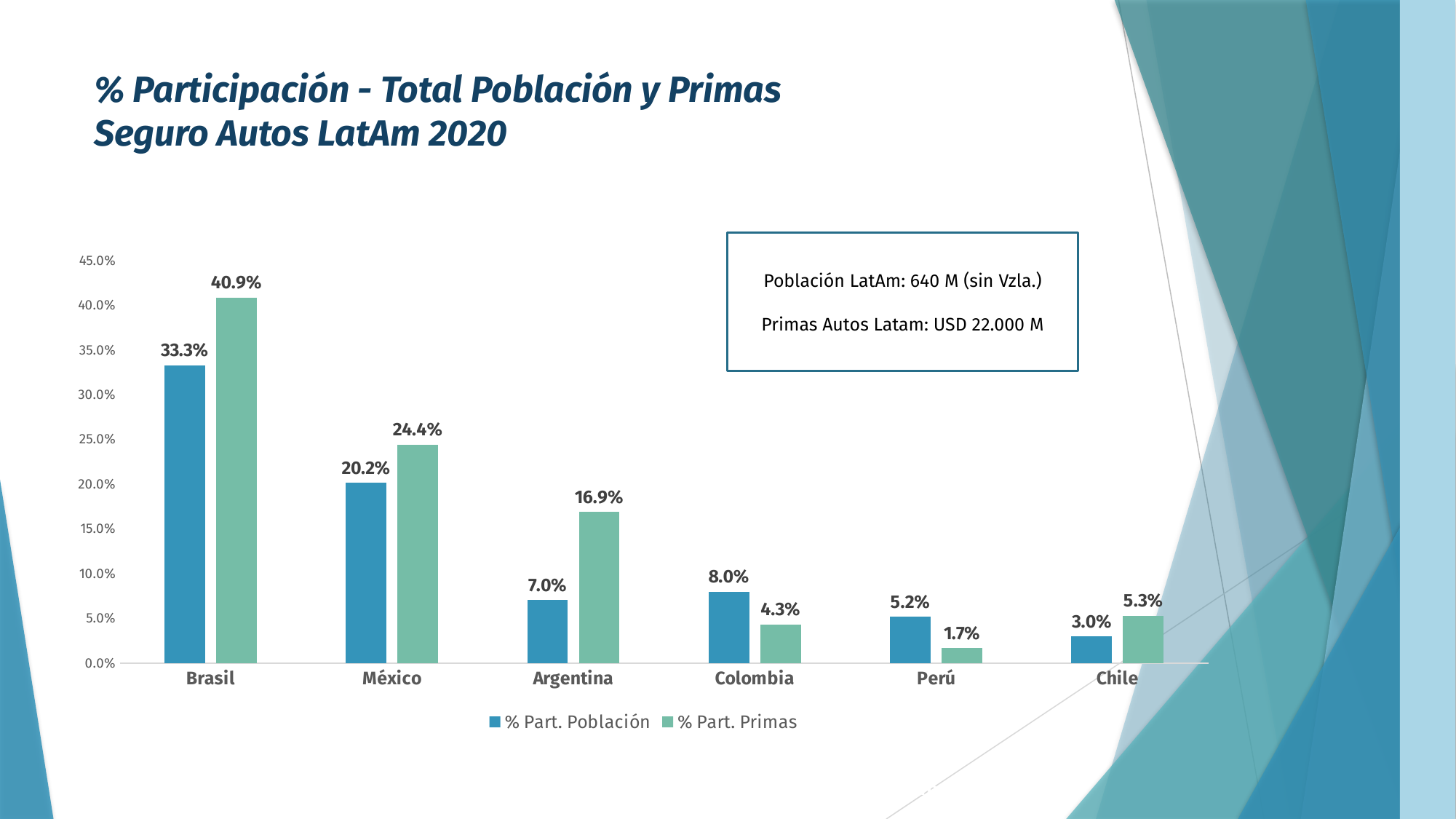

% Participación - Total Población y Primas Seguro Autos LatAm 2020
Población LatAm: 640 M (sin Vzla.)

Primas Autos Latam: USD 22.000 M

### Chart

| Category | % Part. Población | % Part. Primas |
|---|---|---|
| Brasil | 0.3328125 | 0.4087594609562488 |
| México | 0.2015625 | 0.24441572826287614 |
| Argentina | 0.0703125 | 0.16877422927819827 |
| Colombia | 0.0796875 | 0.04310503968986524 |
| Perú | 0.0515625 | 0.01675281521137161 |
| Chile | 0.0296875 | 0.05298135499353886 |
Fuente: Elaboración propia con base en datos de informes de las superintendencias financieras y seguros de cada país